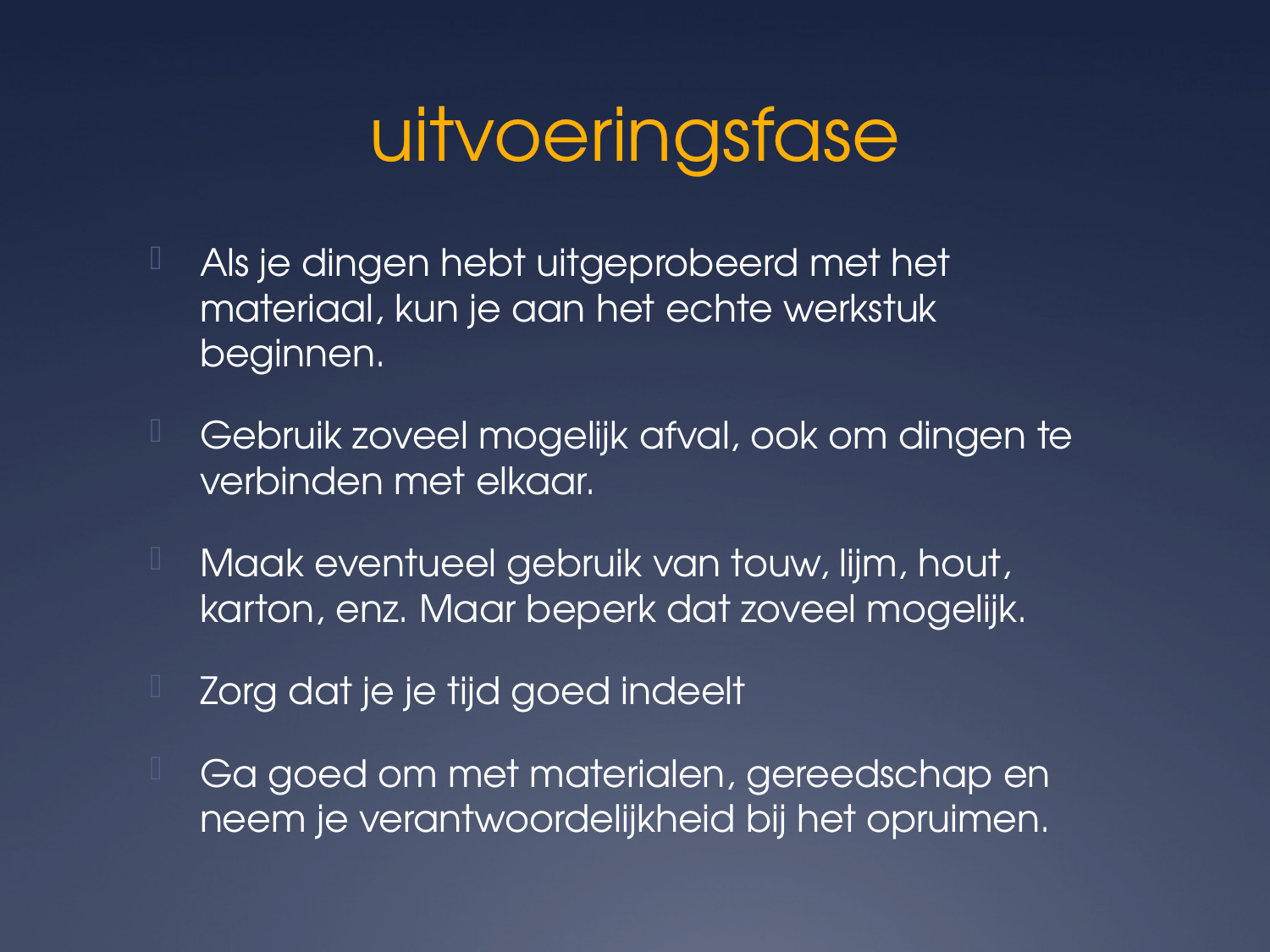

# uitvoeringsfase
Als je dingen hebt uitgeprobeerd met het materiaal, kun je aan het echte werkstuk beginnen.
Gebruik zoveel mogelijk afval, ook om dingen te verbinden met elkaar.
Maak eventueel gebruik van touw, lijm, hout, karton, enz. Maar beperk dat zoveel mogelijk.
Zorg dat je je tijd goed indeelt
Ga goed om met materialen, gereedschap en neem je verantwoordelijkheid bij het opruimen.